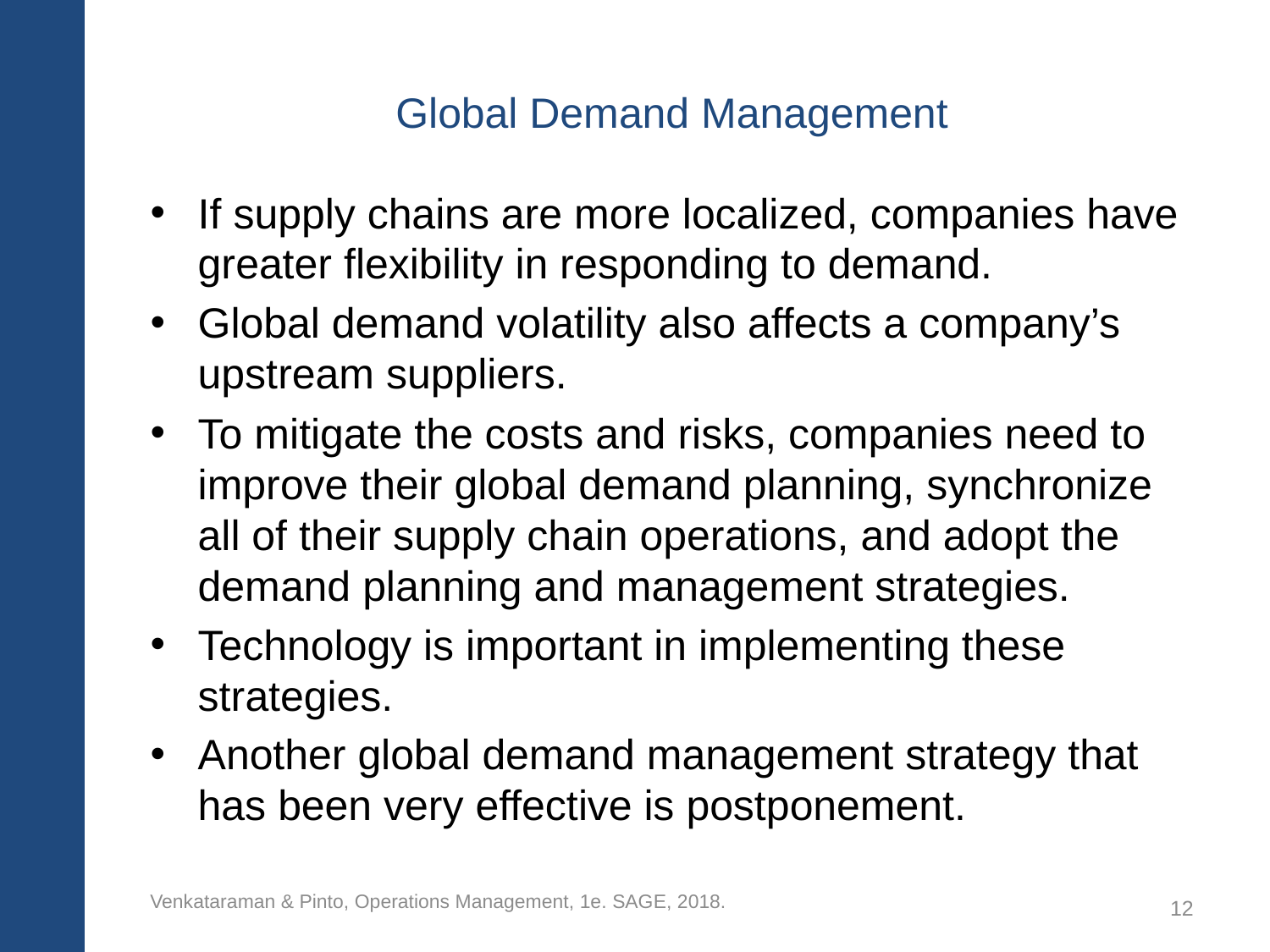

# Global Demand Management
If supply chains are more localized, companies have greater flexibility in responding to demand.
Global demand volatility also affects a company’s upstream suppliers.
To mitigate the costs and risks, companies need to improve their global demand planning, synchronize all of their supply chain operations, and adopt the demand planning and management strategies.
Technology is important in implementing these strategies.
Another global demand management strategy that has been very effective is postponement.
Venkataraman & Pinto, Operations Management, 1e. SAGE, 2018.
12